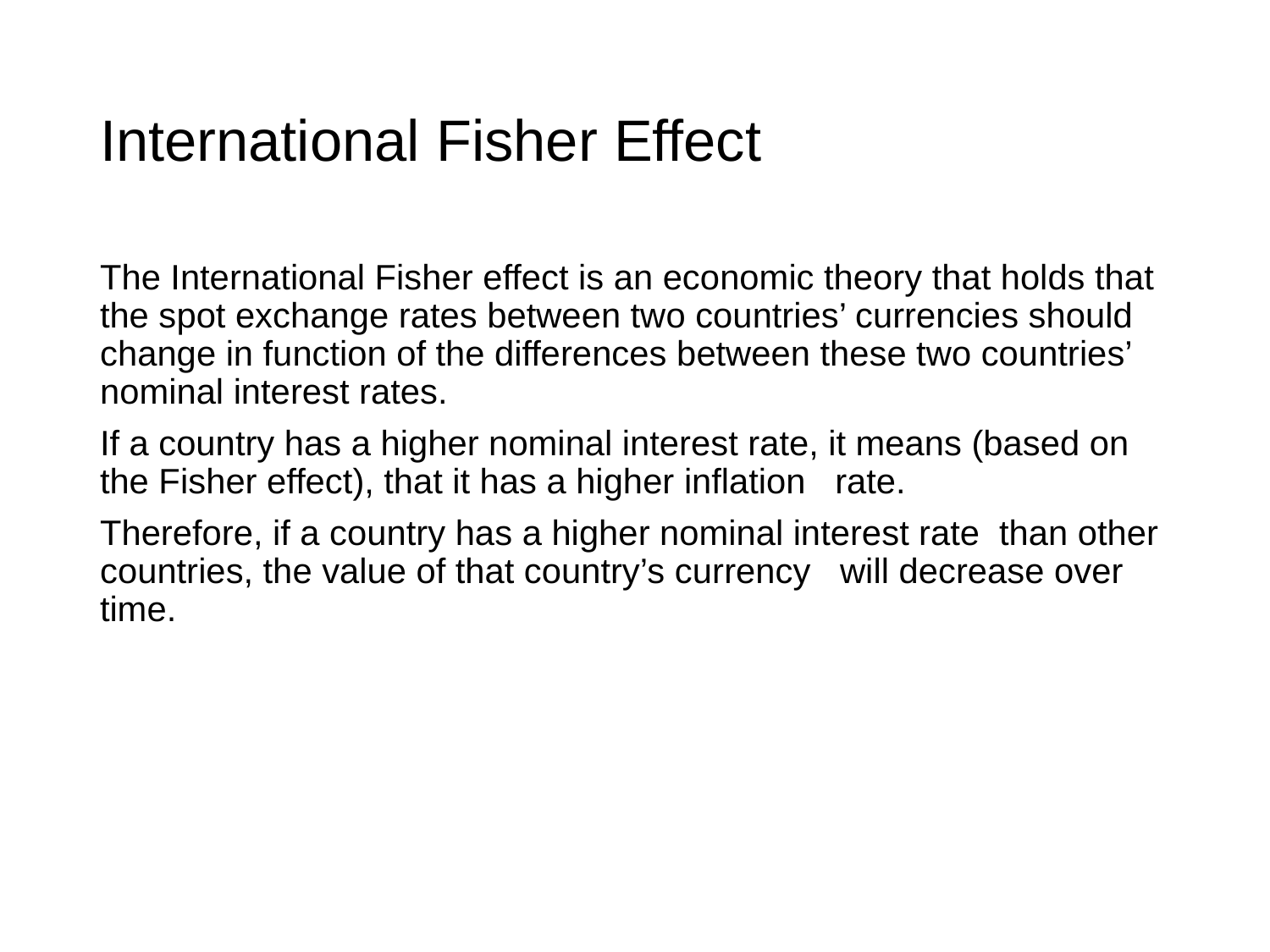

# International Fisher Effect
The International Fisher effect is an economic theory that holds that the spot exchange rates between two countries’ currencies should change in function of the differences between these two countries’ nominal interest rates.
If a country has a higher nominal interest rate, it means (based on the Fisher effect), that it has a higher inflation   rate.
Therefore, if a country has a higher nominal interest rate  than other countries, the value of that country’s currency   will decrease over time.